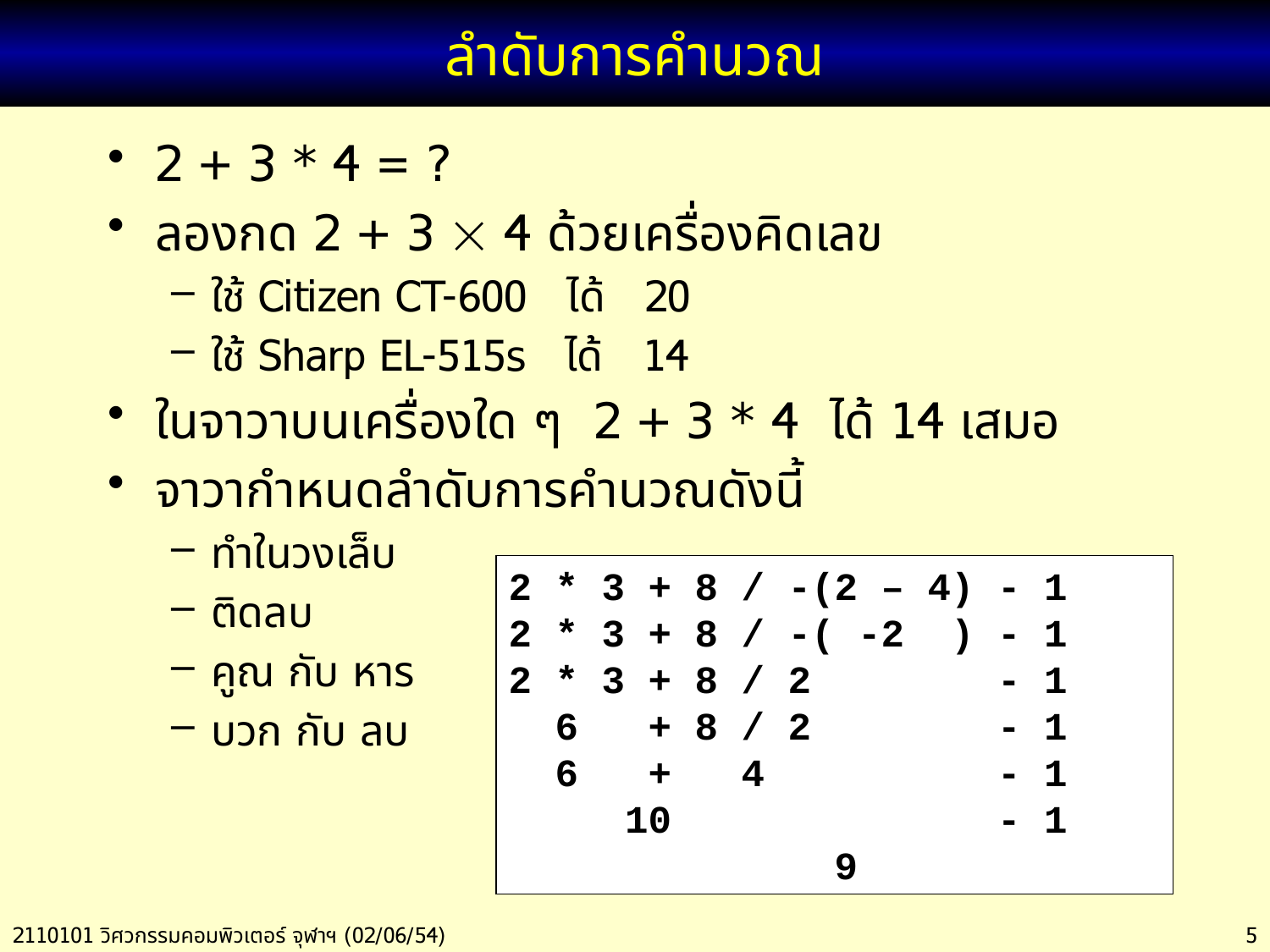

# ลำดับการคำนวณ
2 + 3 * 4 = ?
ลองกด 2 + 3 × 4 ด้วยเครื่องคิดเลข
ใช้ Citizen CT-600   ได้   20
ใช้ Sharp EL-515s   ได้   14
ในจาวาบนเครื่องใด ๆ  2 + 3 * 4  ได้ 14 เสมอ
จาวากำหนดลำดับการคำนวณดังนี้
ทำในวงเล็บ
ติดลบ
คูณ กับ หาร
บวก กับ ลบ
2 * 3 + 8 / -(2 – 4) - 1
2 * 3 + 8 / -( -2  ) - 1
2 * 3 + 8 / 2        - 1
  6   + 8 / 2        - 1
  6   +   4          - 1
     10              - 1
              9